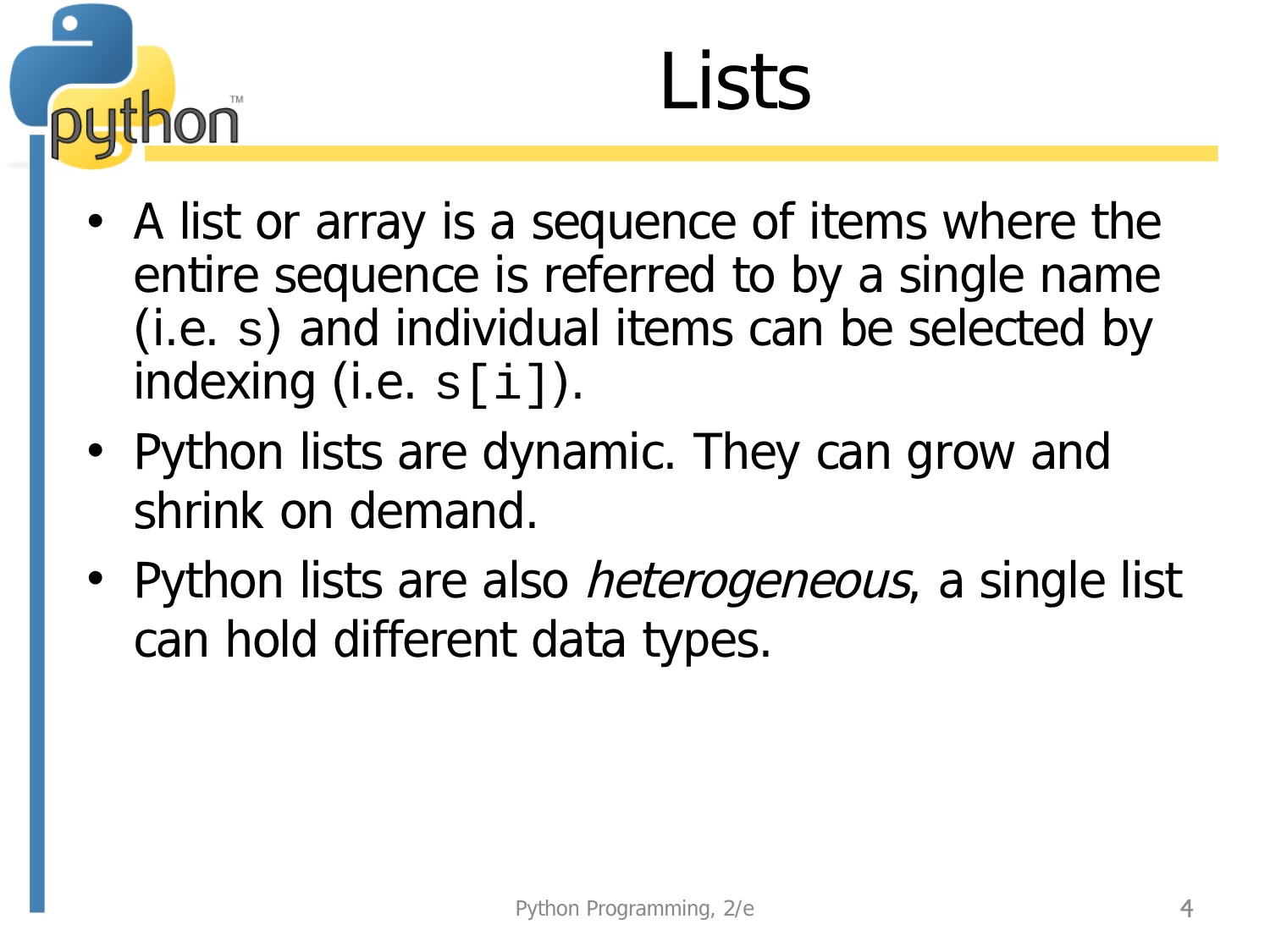

# Lists
A list or array is a sequence of items where the entire sequence is referred to by a single name (i.e. s) and individual items can be selected by indexing (i.e. s[i]).
Python lists are dynamic. They can grow and shrink on demand.
Python lists are also heterogeneous, a single list can hold different data types.
Python Programming, 2/e
4